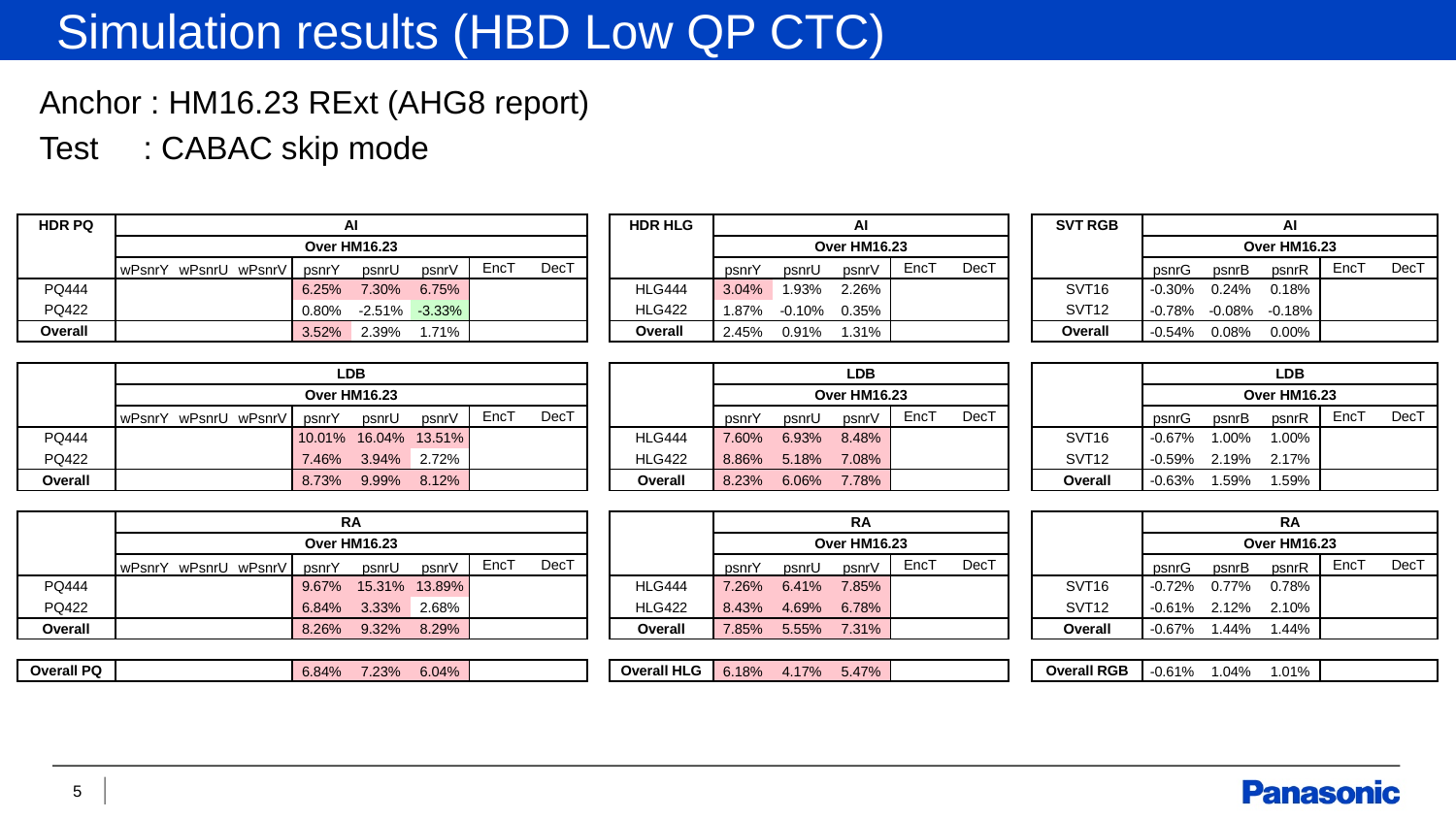

Simulation results (HBD Low QP CTC)
Anchor : HM16.23 RExt (AHG8 report)
Test     : CABAC skip mode
| HDR PQ | AI |  |  |  |  |  |  |  |  | HDR HLG | AI |  |  |  |  |  | SVT RGB | AI |  |  |  |  |
| --- | --- | --- | --- | --- | --- | --- | --- | --- | --- | --- | --- | --- | --- | --- | --- | --- | --- | --- | --- | --- | --- | --- |
|  | Over HM16.23 |  |  |  |  |  |  |  |  |  | Over HM16.23 |  |  |  |  |  |  | Over HM16.23 |  |  |  |  |
|  | wPsnrY | wPsnrU | wPsnrV | psnrY | psnrU | psnrV | EncT | DecT |  |  | psnrY | psnrU | psnrV | EncT | DecT |  |  | psnrG | psnrB | psnrR | EncT | DecT |
| PQ444 |  |  |  | 6.25% | 7.30% | 6.75% |  |  |  | HLG444 | 3.04% | 1.93% | 2.26% |  |  |  | SVT16 | -0.30% | 0.24% | 0.18% |  |  |
| PQ422 |  |  |  | 0.80% | -2.51% | -3.33% |  |  |  | HLG422 | 1.87% | -0.10% | 0.35% |  |  |  | SVT12 | -0.78% | -0.08% | -0.18% |  |  |
| Overall |  |  |  | 3.52% | 2.39% | 1.71% |  |  |  | Overall | 2.45% | 0.91% | 1.31% |  |  |  | Overall | -0.54% | 0.08% | 0.00% |  |  |
|  |  |  |  |  |  |  |  |  |  |  |  |  |  |  |  |  |  |  |  |  |  |  |
|  | LDB |  |  |  |  |  |  |  |  |  | LDB |  |  |  |  |  |  | LDB |  |  |  |  |
|  | Over HM16.23 |  |  |  |  |  |  |  |  |  | Over HM16.23 |  |  |  |  |  |  | Over HM16.23 |  |  |  |  |
|  | wPsnrY | wPsnrU | wPsnrV | psnrY | psnrU | psnrV | EncT | DecT |  |  | psnrY | psnrU | psnrV | EncT | DecT |  |  | psnrG | psnrB | psnrR | EncT | DecT |
| PQ444 |  |  |  | 10.01% | 16.04% | 13.51% |  |  |  | HLG444 | 7.60% | 6.93% | 8.48% |  |  |  | SVT16 | -0.67% | 1.00% | 1.00% |  |  |
| PQ422 |  |  |  | 7.46% | 3.94% | 2.72% |  |  |  | HLG422 | 8.86% | 5.18% | 7.08% |  |  |  | SVT12 | -0.59% | 2.19% | 2.17% |  |  |
| Overall |  |  |  | 8.73% | 9.99% | 8.12% |  |  |  | Overall | 8.23% | 6.06% | 7.78% |  |  |  | Overall | -0.63% | 1.59% | 1.59% |  |  |
|  |  |  |  |  |  |  |  |  |  |  |  |  |  |  |  |  |  |  |  |  |  |  |
|  | RA |  |  |  |  |  |  |  |  |  | RA |  |  |  |  |  |  | RA |  |  |  |  |
|  | Over HM16.23 |  |  |  |  |  |  |  |  |  | Over HM16.23 |  |  |  |  |  |  | Over HM16.23 |  |  |  |  |
|  | wPsnrY | wPsnrU | wPsnrV | psnrY | psnrU | psnrV | EncT | DecT |  |  | psnrY | psnrU | psnrV | EncT | DecT |  |  | psnrG | psnrB | psnrR | EncT | DecT |
| PQ444 |  |  |  | 9.67% | 15.31% | 13.89% |  |  |  | HLG444 | 7.26% | 6.41% | 7.85% |  |  |  | SVT16 | -0.72% | 0.77% | 0.78% |  |  |
| PQ422 |  |  |  | 6.84% | 3.33% | 2.68% |  |  |  | HLG422 | 8.43% | 4.69% | 6.78% |  |  |  | SVT12 | -0.61% | 2.12% | 2.10% |  |  |
| Overall |  |  |  | 8.26% | 9.32% | 8.29% |  |  |  | Overall | 7.85% | 5.55% | 7.31% |  |  |  | Overall | -0.67% | 1.44% | 1.44% |  |  |
|  |  |  |  |  |  |  |  |  |  |  |  |  |  |  |  |  |  |  |  |  |  |  |
| Overall PQ |  |  |  | 6.84% | 7.23% | 6.04% |  |  |  | Overall HLG | 6.18% | 4.17% | 5.47% |  |  |  | Overall RGB | -0.61% | 1.04% | 1.01% |  |  |